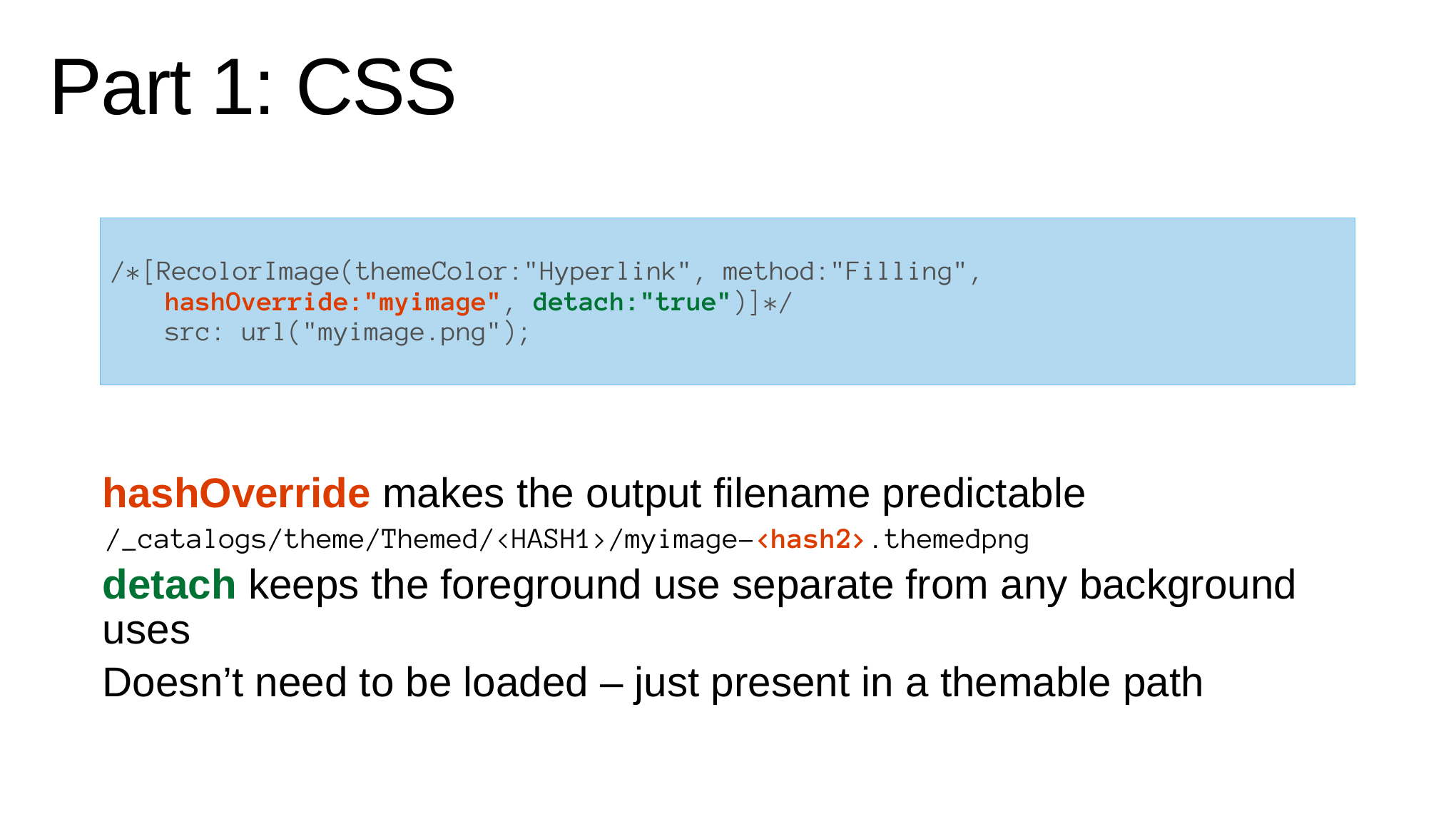

# Part 1: CSS
/*[RecolorImage(themeColor:"Hyperlink", method:"Filling", hashOverride:"myimage", detach:"true")]*/
src: url("myimage.png");
hashOverride makes the output filename predictable
/_catalogs/theme/Themed/<HASH1>/myimage-<hash2>.themedpng
detach keeps the foreground use separate from any background uses
Doesn’t need to be loaded – just present in a themable path